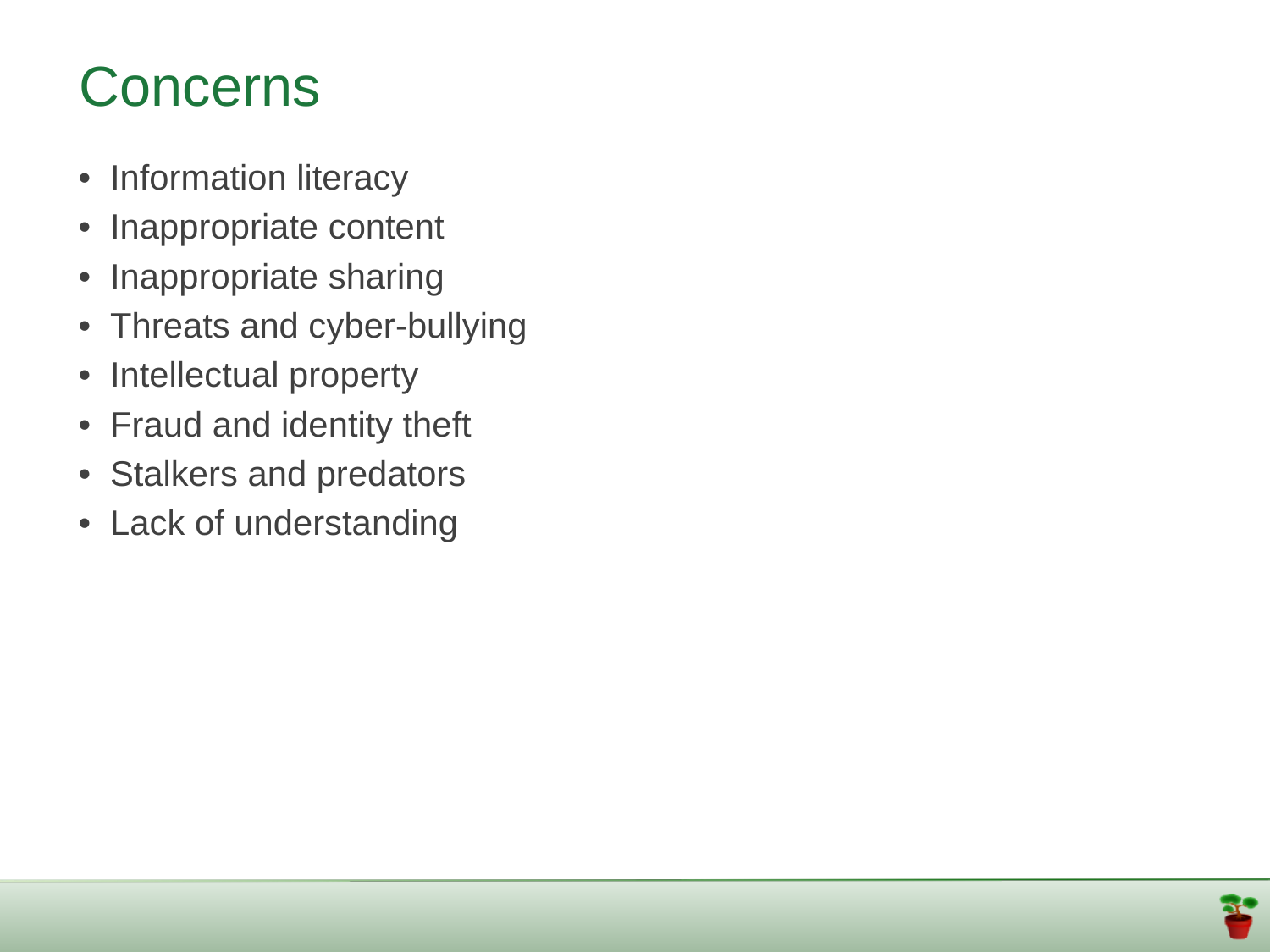

Concerns
•  Information literacy
•  Inappropriate content
•  Inappropriate sharing
•  Threats and cyber-bullying
•  Intellectual property
•  Fraud and identity theft
•  Stalkers and predators
•  Lack of understanding